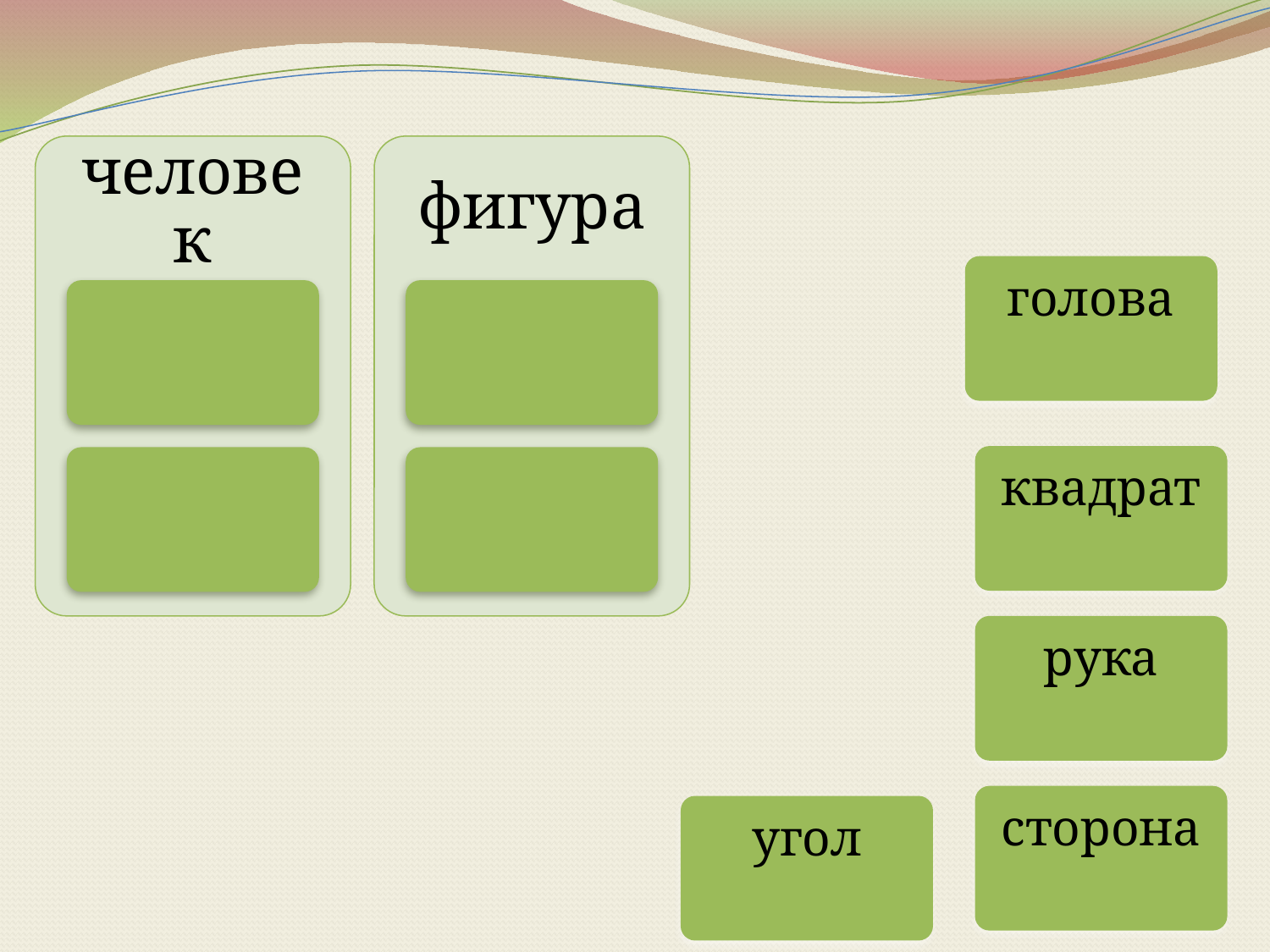

человек

фигура

голова

квадрат

рука

сторона

угол